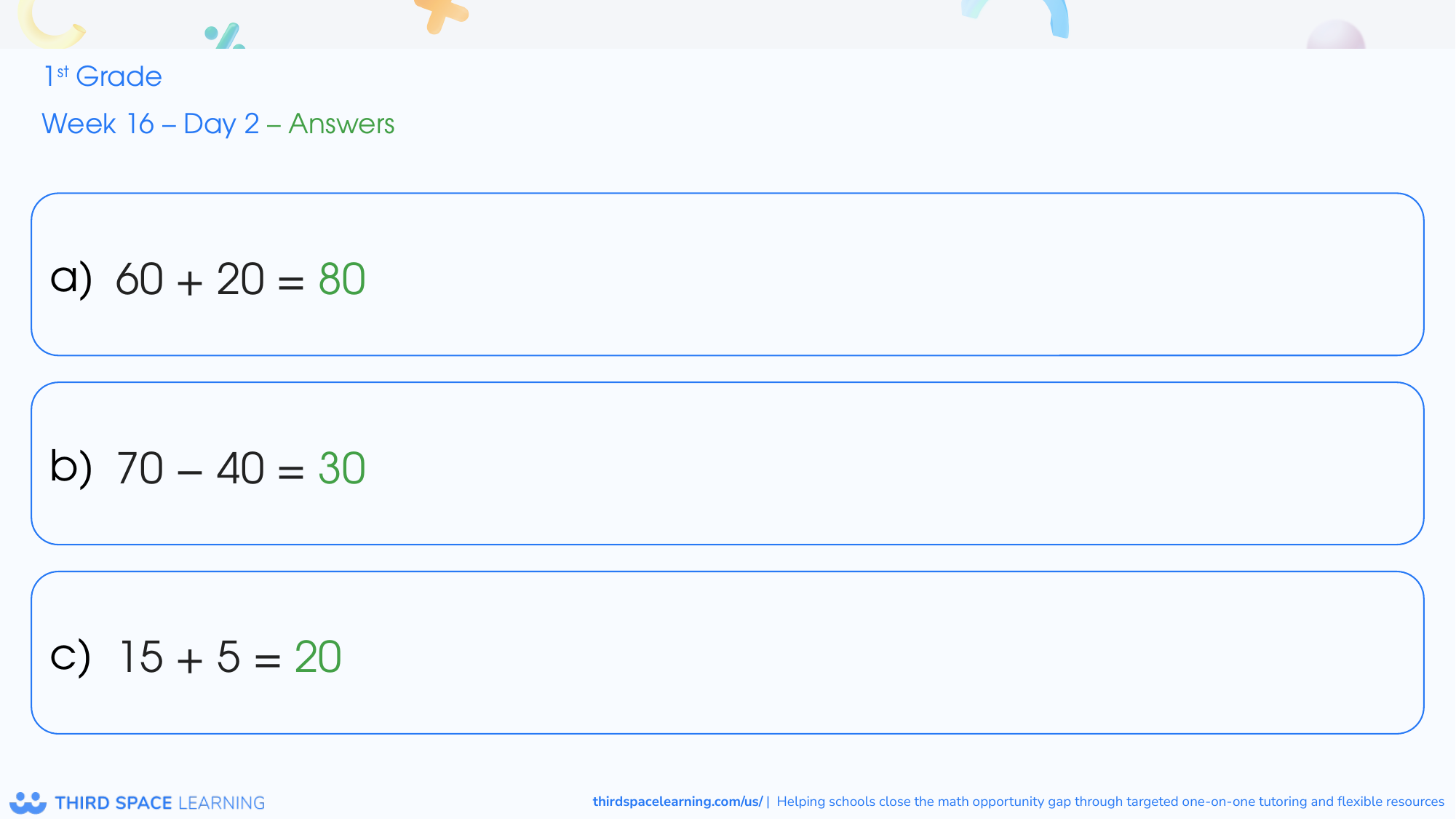

1st Grade
Week 16 – Day 2 – Answers
60 + 20 = 80
70 − 40 = 30
15 + 5 = 20